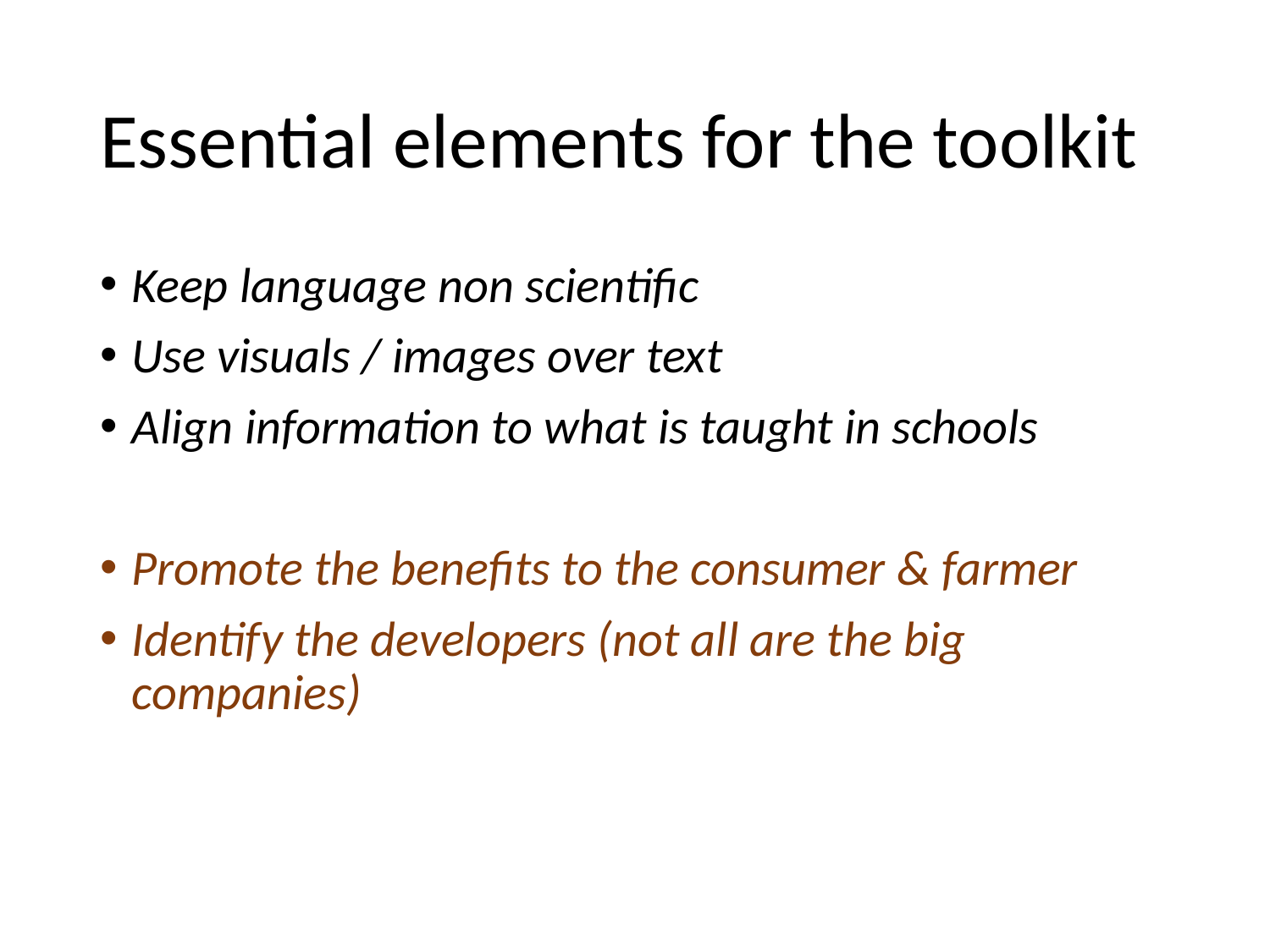

# Essential elements for the toolkit
Keep language non scientific
Use visuals / images over text
Align information to what is taught in schools

Promote the benefits to the consumer & farmer
Identify the developers (not all are the big companies)